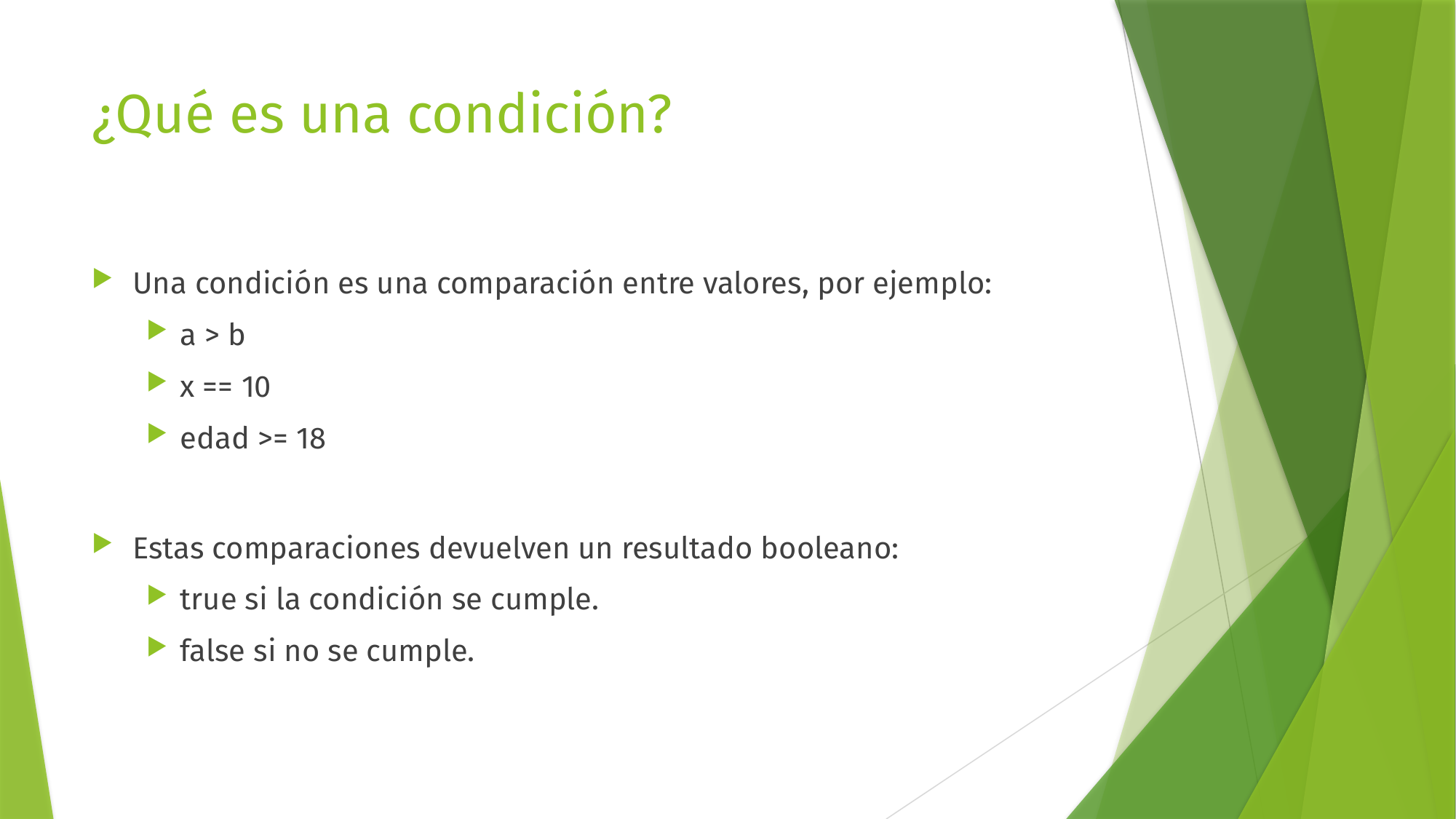

# ¿Qué es una condición?
Una condición es una comparación entre valores, por ejemplo:
a > b
x == 10
edad >= 18

Estas comparaciones devuelven un resultado booleano:
true si la condición se cumple.
false si no se cumple.